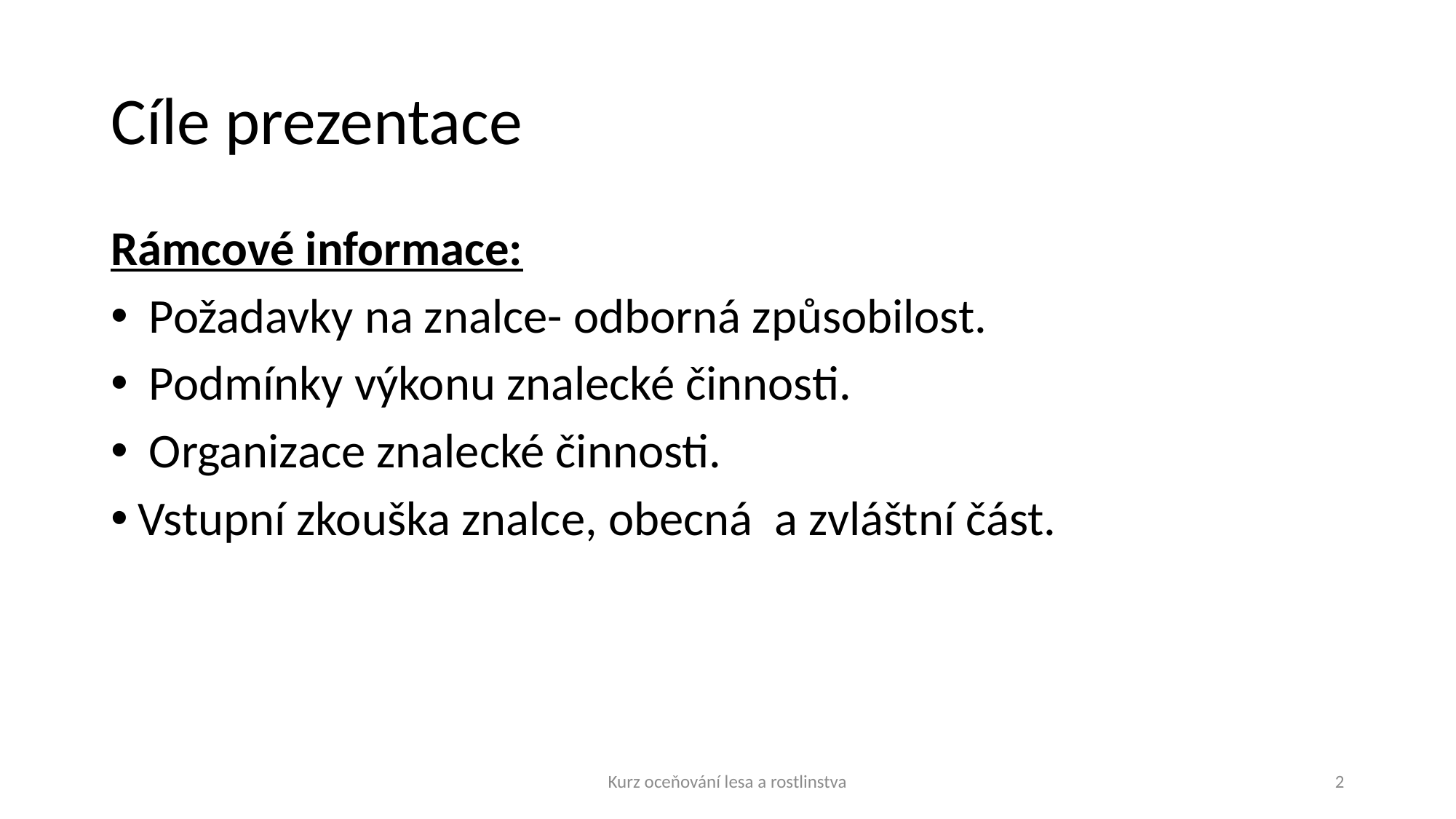

# Cíle prezentace
Rámcové informace:
 Požadavky na znalce- odborná způsobilost.
 Podmínky výkonu znalecké činnosti.
 Organizace znalecké činnosti.
Vstupní zkouška znalce, obecná  a zvláštní část.

Kurz oceňování lesa a rostlinstva
2